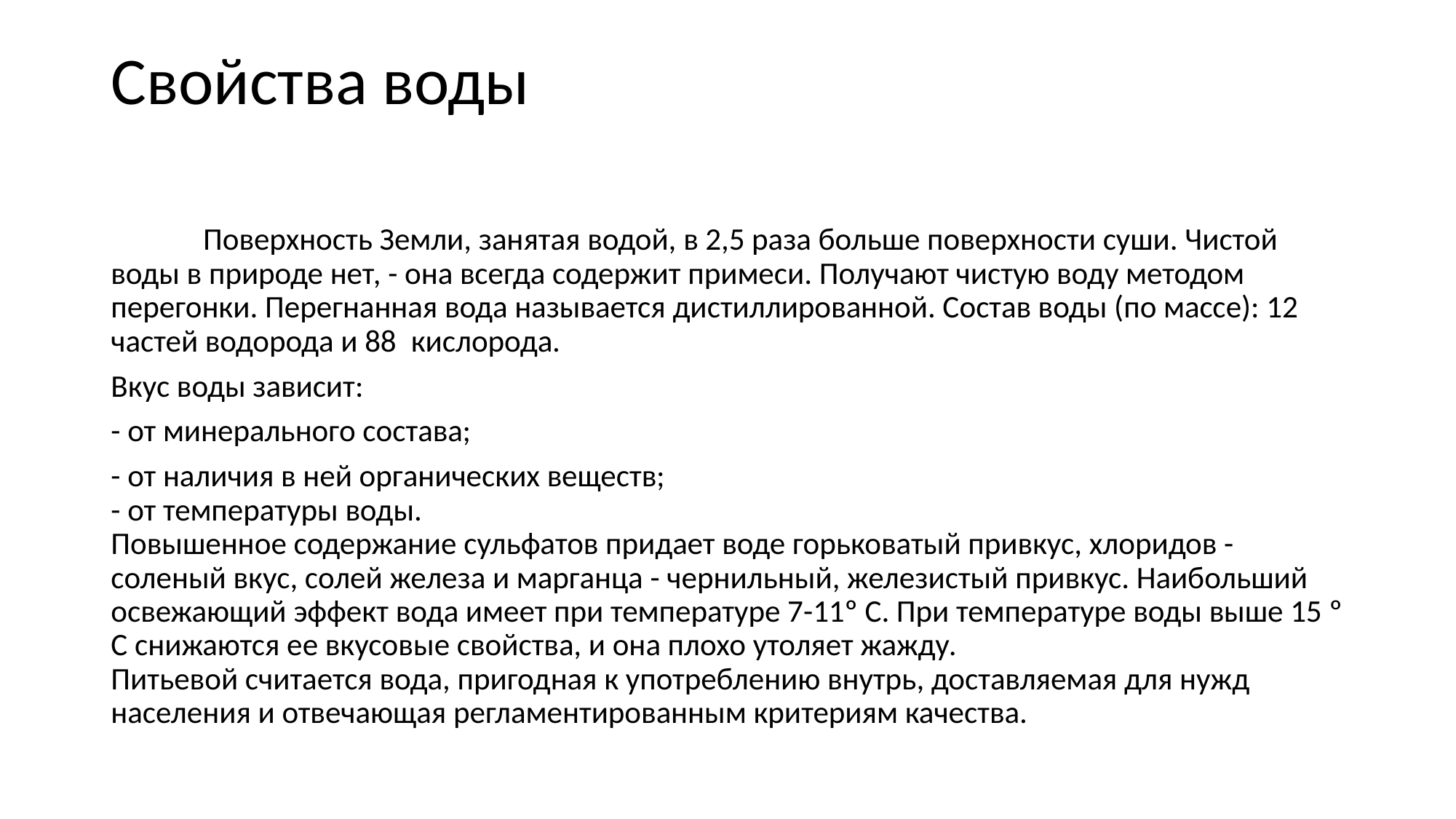

# Свойства воды
             Поверхность Земли, занятая водой, в 2,5 раза больше поверхности суши. Чистой воды в природе нет, - она всегда содержит примеси. Получают чистую воду методом перегонки. Перегнанная вода называется дистиллированной. Состав воды (по массе): 12 частей водорода и 88  кислорода.
Вкус воды зависит:
- от минерального состава;
- от наличия в ней органических веществ;
- от температуры воды. 
Повышенное содержание сульфатов придает воде горьковатый привкус, хлоридов - соленый вкус, солей железа и марганца - чернильный, железистый привкус. Наибольший освежающий эффект вода имеет при температуре 7-11º C. При температуре воды выше 15 º C снижаются ее вкусовые свойства, и она плохо утоляет жажду. 
Питьевой считается вода, пригодная к употреблению внутрь, доставляемая для нужд населения и отвечающая регламентированным критериям качества.